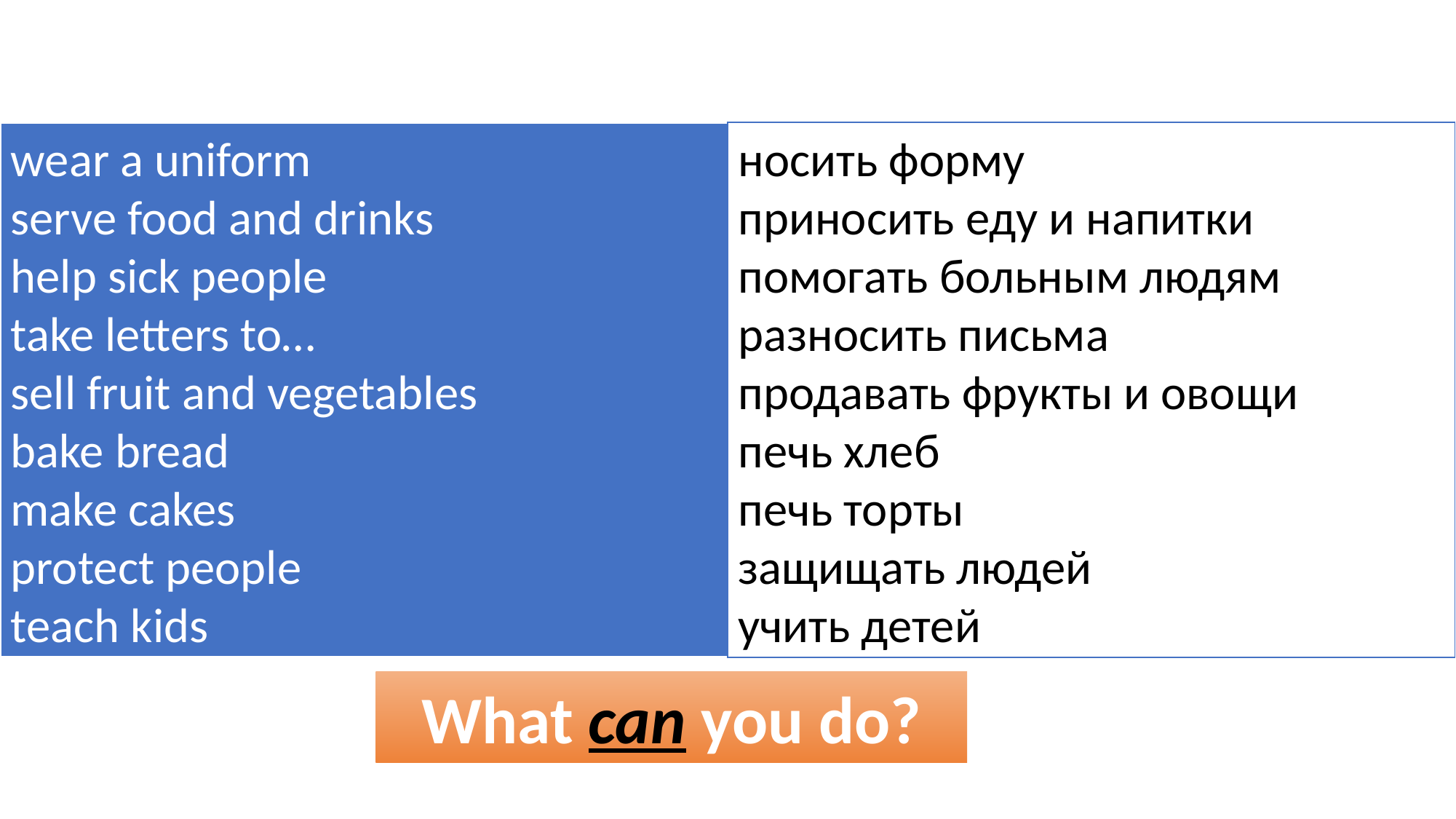

#
wear a uniform
serve food and drinks
help sick people
take letters to…
sell fruit and vegetables
bake bread
make cakes
protect people
teach kids
носить форму
приносить еду и напитки
помогать больным людям
разносить письма
продавать фрукты и овощи
печь хлеб
печь торты
защищать людей
учить детей

What can you do?